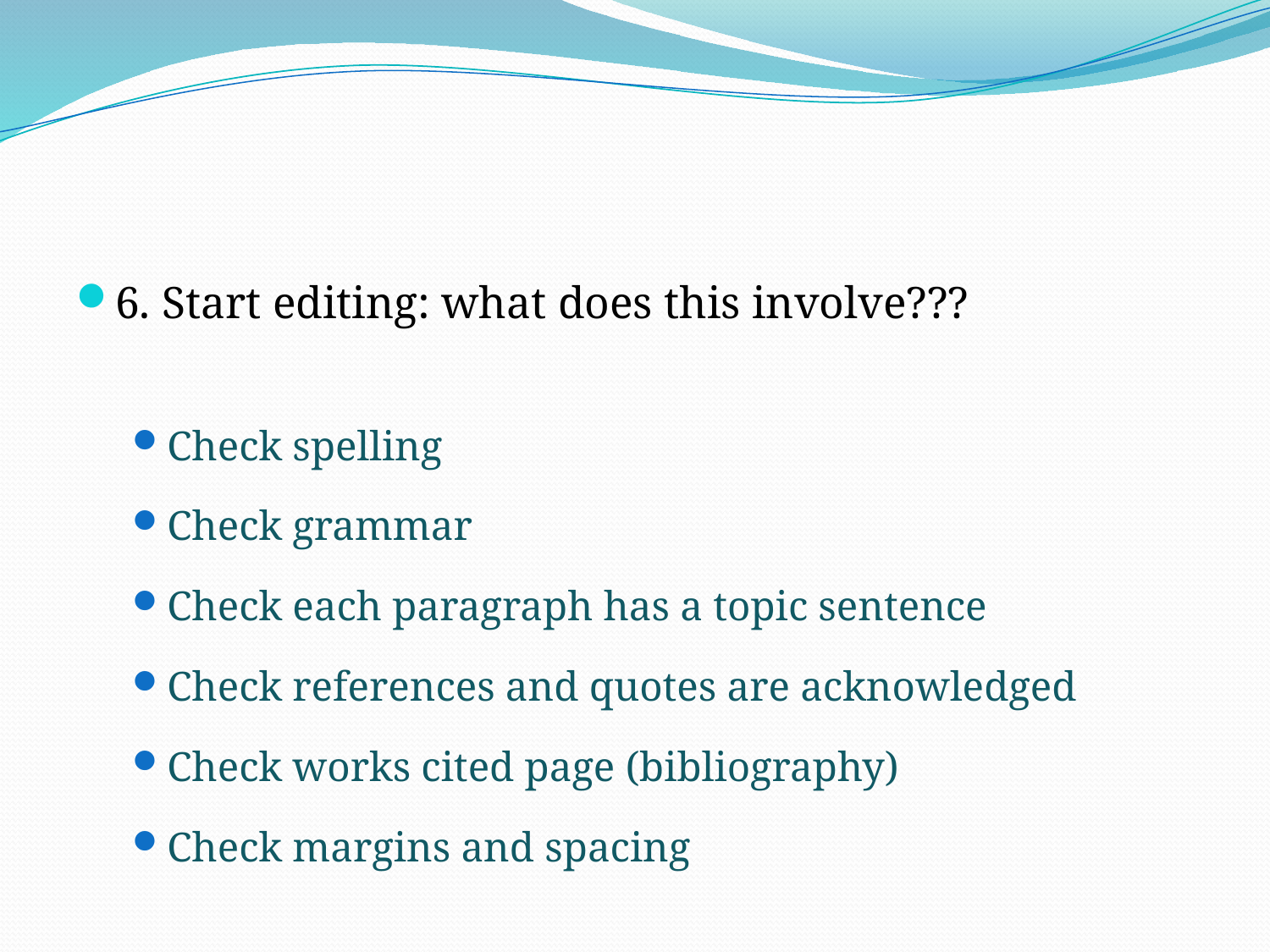

#
6. Start editing: what does this involve???

Check spelling
Check grammar
Check each paragraph has a topic sentence
Check references and quotes are acknowledged
Check works cited page (bibliography)
Check margins and spacing